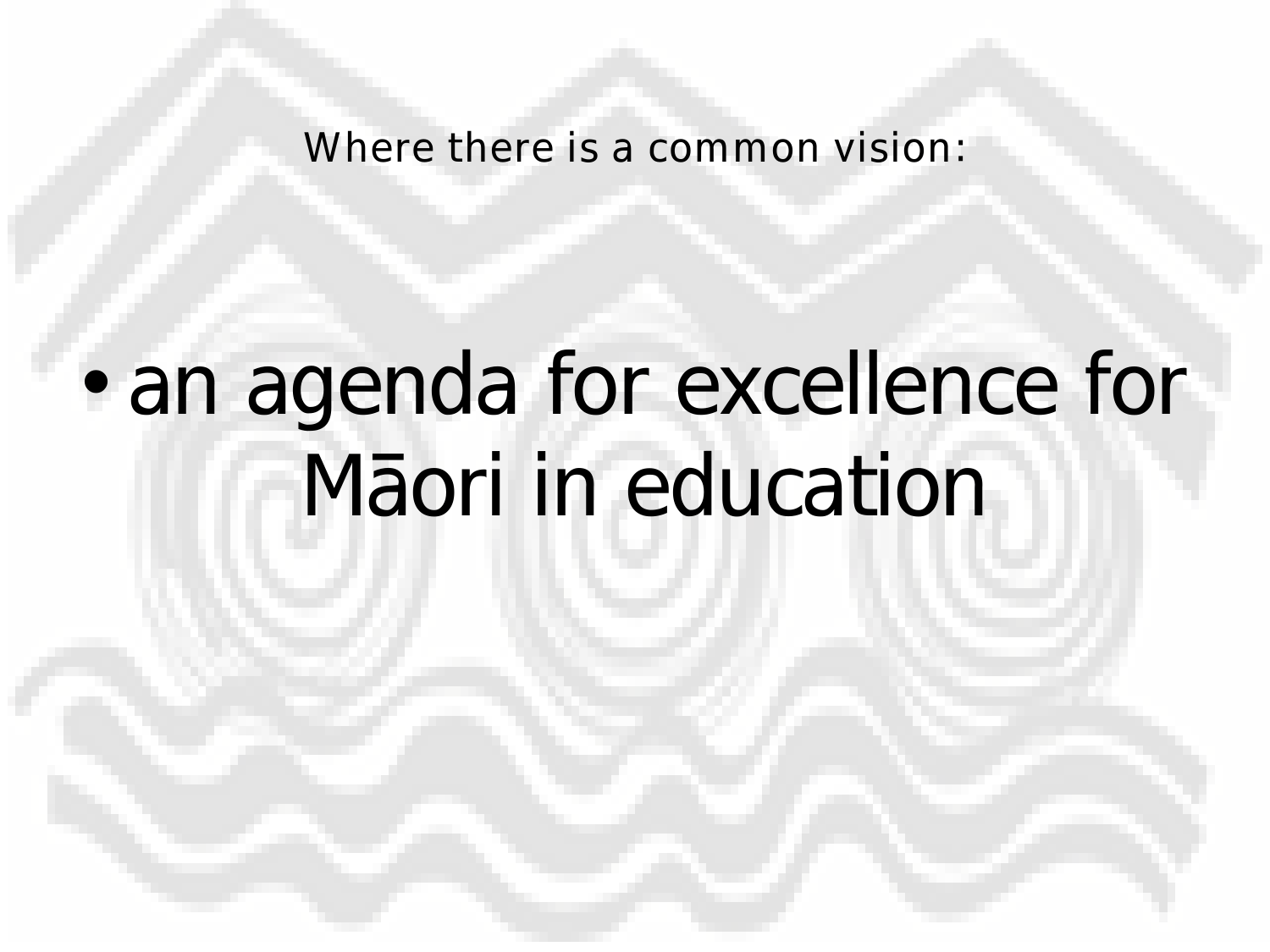

# Where there is a common vision:

an agenda for excellence for Māori in education